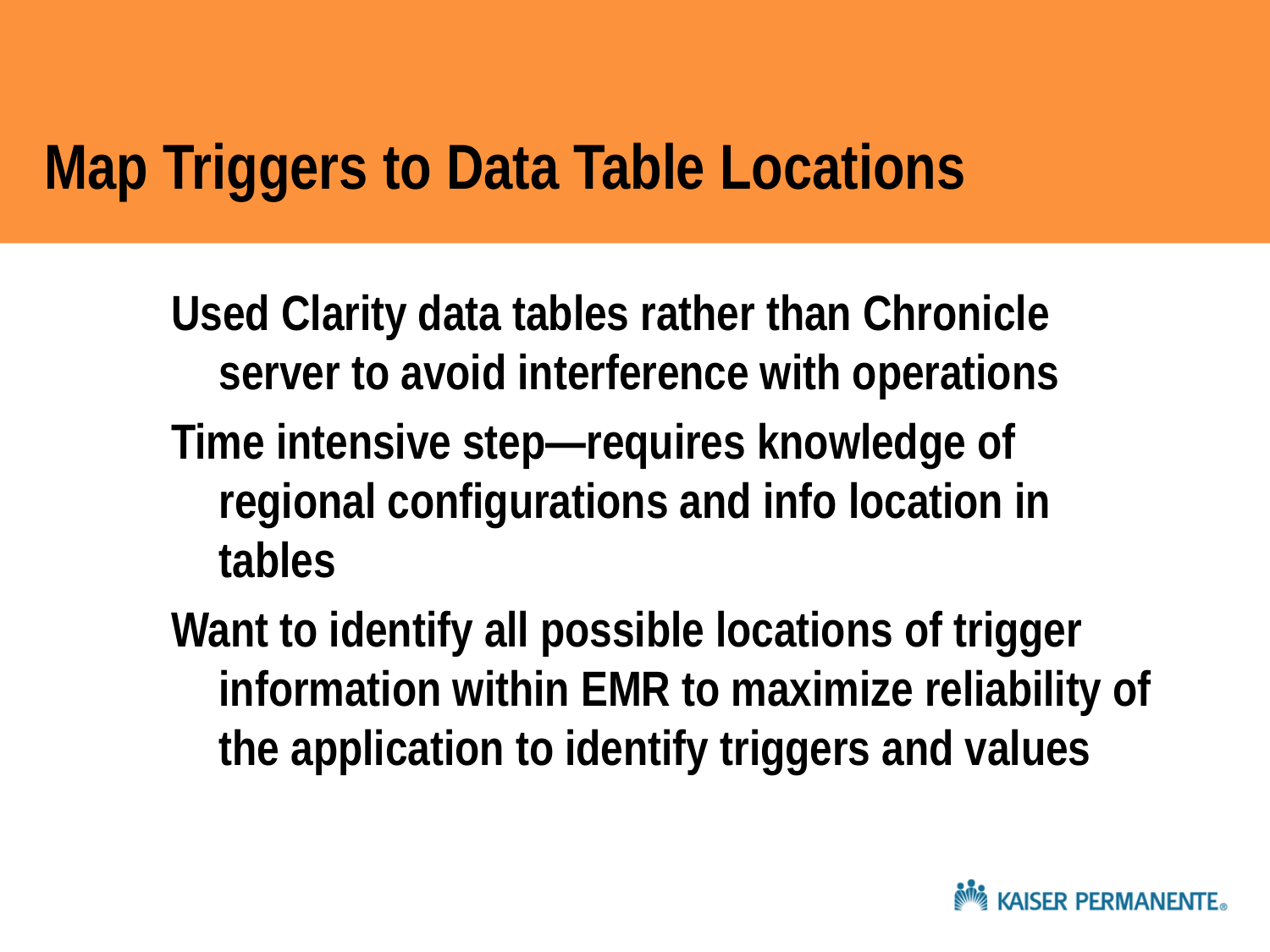

# Map Triggers to Data Table Locations
Used Clarity data tables rather than Chronicle server to avoid interference with operations
Time intensive step—requires knowledge of regional configurations and info location in tables
Want to identify all possible locations of trigger information within EMR to maximize reliability of the application to identify triggers and values